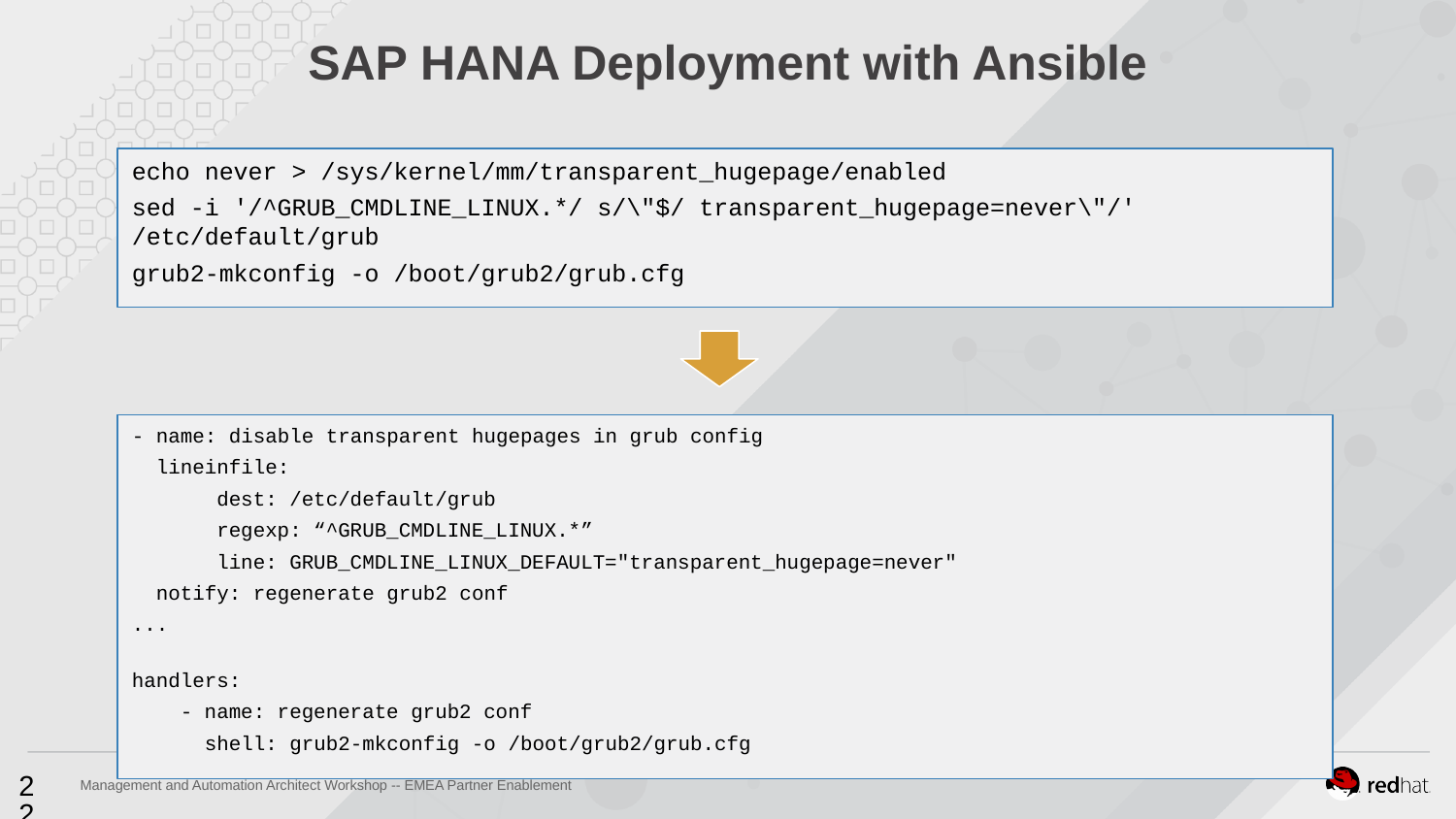

# SAP HANA Deployment with Ansible

echo never > /sys/kernel/mm/transparent_hugepage/enabled
sed -i '/^GRUB_CMDLINE_LINUX.*/ s/\"$/ transparent_hugepage=never\"/' /etc/default/grub
grub2-mkconfig -o /boot/grub2/grub.cfg

- name: disable transparent hugepages in grub config
  lineinfile:
       dest: /etc/default/grub
       regexp: “^GRUB_CMDLINE_LINUX.*”
       line: GRUB_CMDLINE_LINUX_DEFAULT="transparent_hugepage=never"
  notify: regenerate grub2 conf
...
handlers:
    - name: regenerate grub2 conf
      shell: grub2-mkconfig -o /boot/grub2/grub.cfg

22